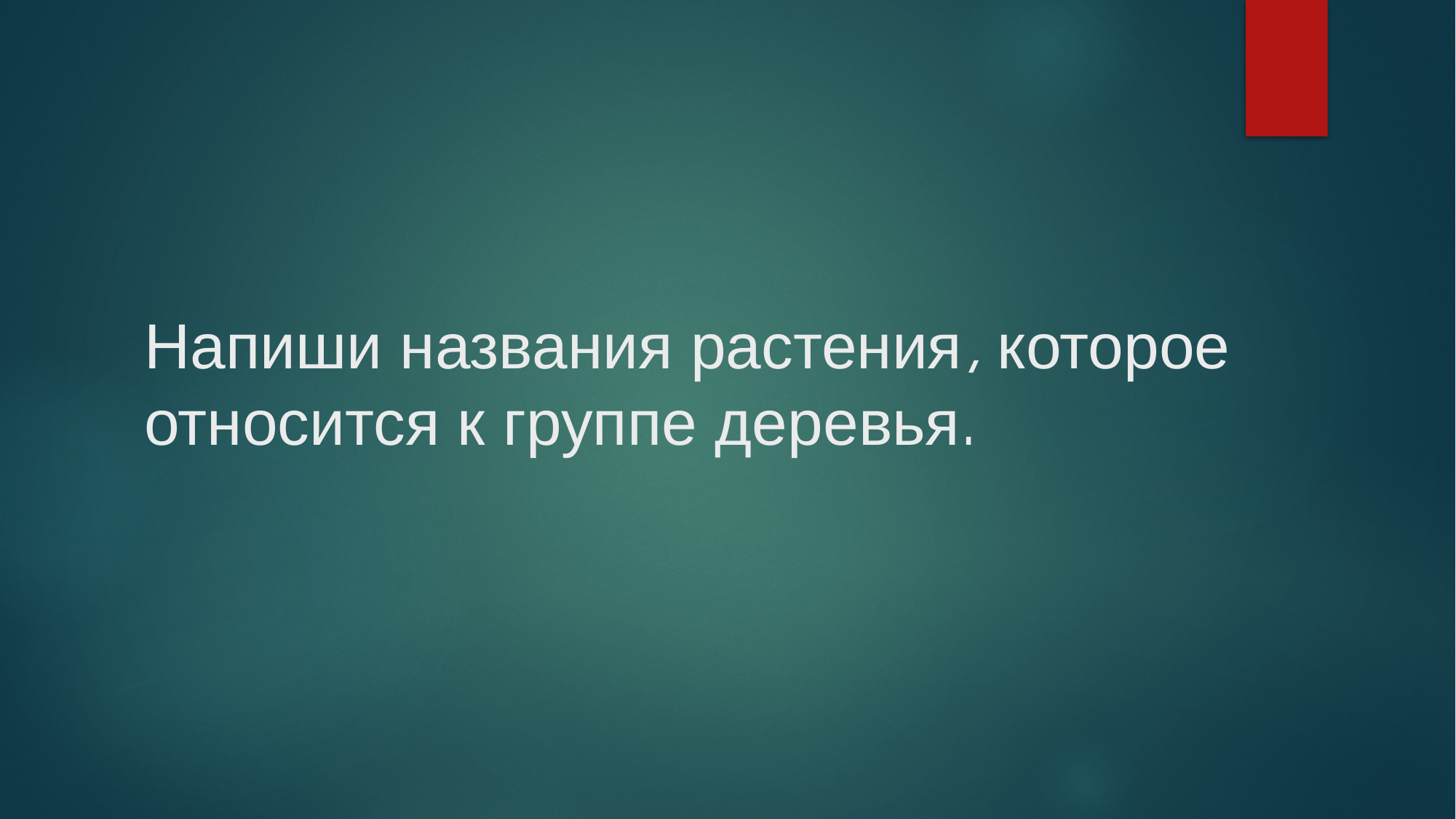

# Напиши названия растения, которое относится к группе деревья.